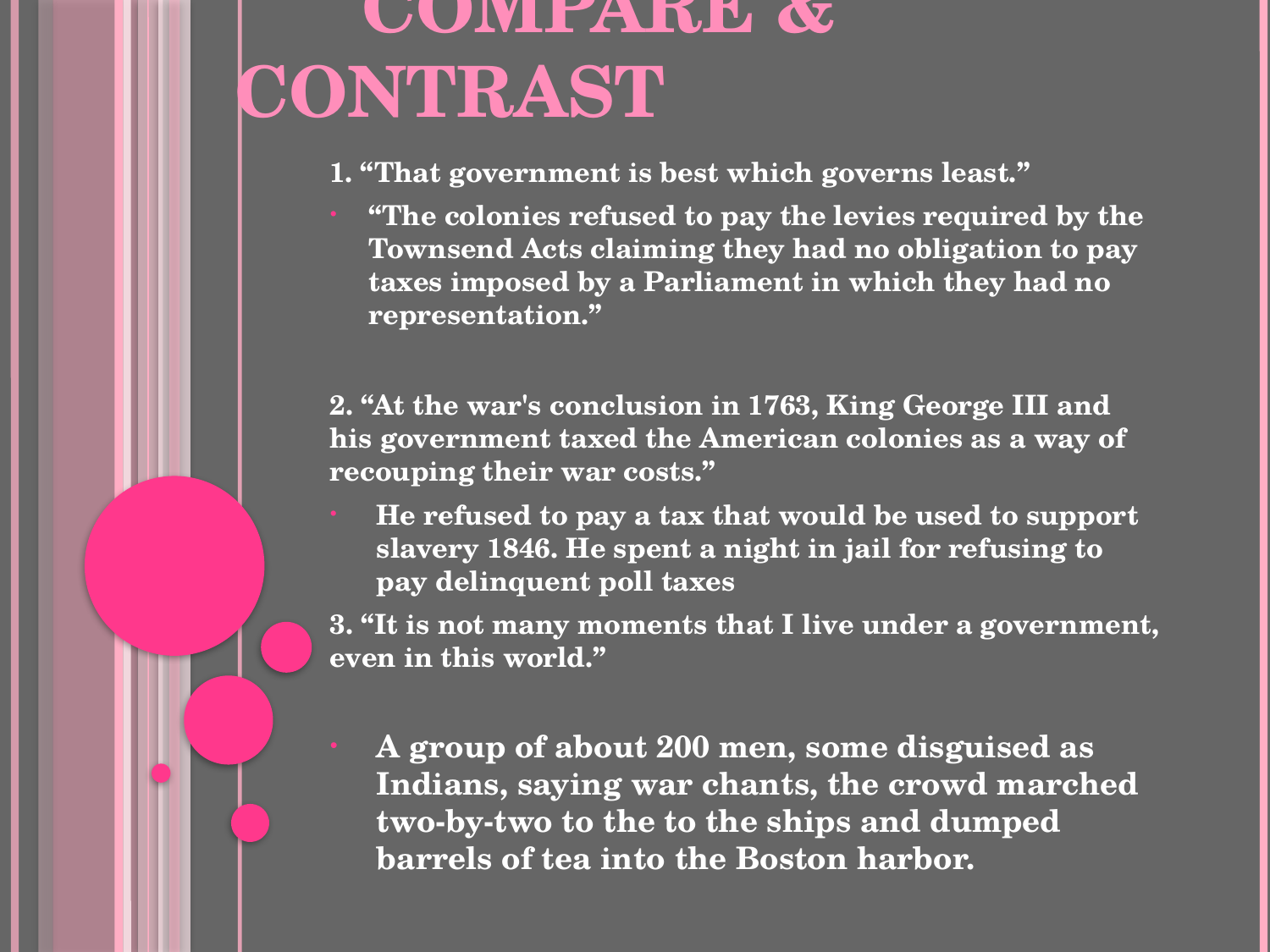

# Compare & Contrast
1. “That government is best which governs least.”
“The colonies refused to pay the levies required by the Townsend Acts claiming they had no obligation to pay taxes imposed by a Parliament in which they had no representation.”

2. “At the war's conclusion in 1763, King George III and his government taxed the American colonies as a way of recouping their war costs.”
He refused to pay a tax that would be used to support slavery 1846. He spent a night in jail for refusing to pay delinquent poll taxes
3. “It is not many moments that I live under a government, even in this world.”

A group of about 200 men, some disguised as Indians, saying war chants, the crowd marched two-by-two to the to the ships and dumped barrels of tea into the Boston harbor.